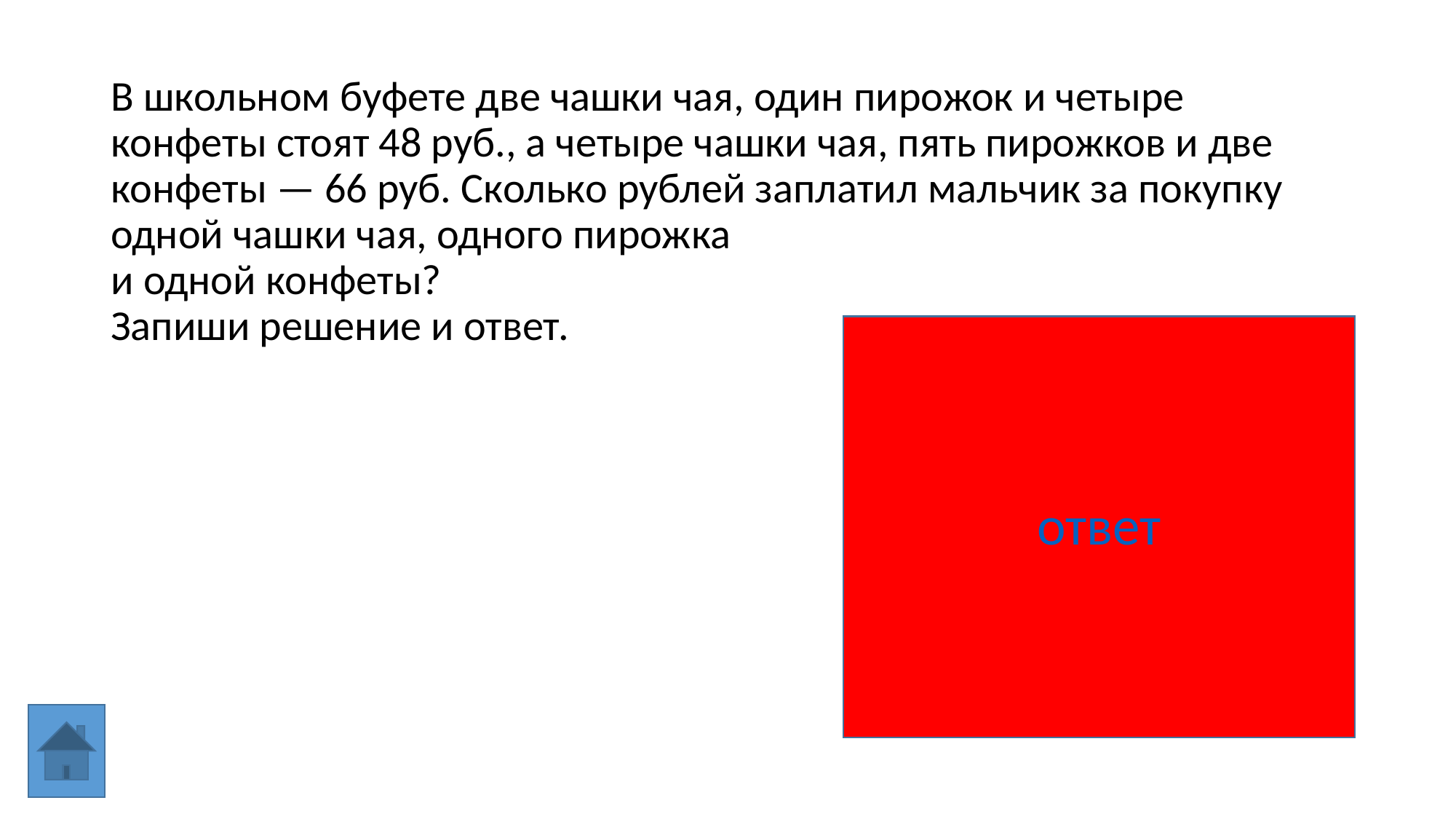

# В школьном буфете две чашки чая, один пирожок и четыре конфеты стоят 48 руб., а четыре чашки чая, пять пирожков и две конфеты — 66 руб. Сколько рублей заплатил мальчик за покупку одной чашки чая, одного пирожка и одной конфеты? Запиши решение и ответ.
ответ